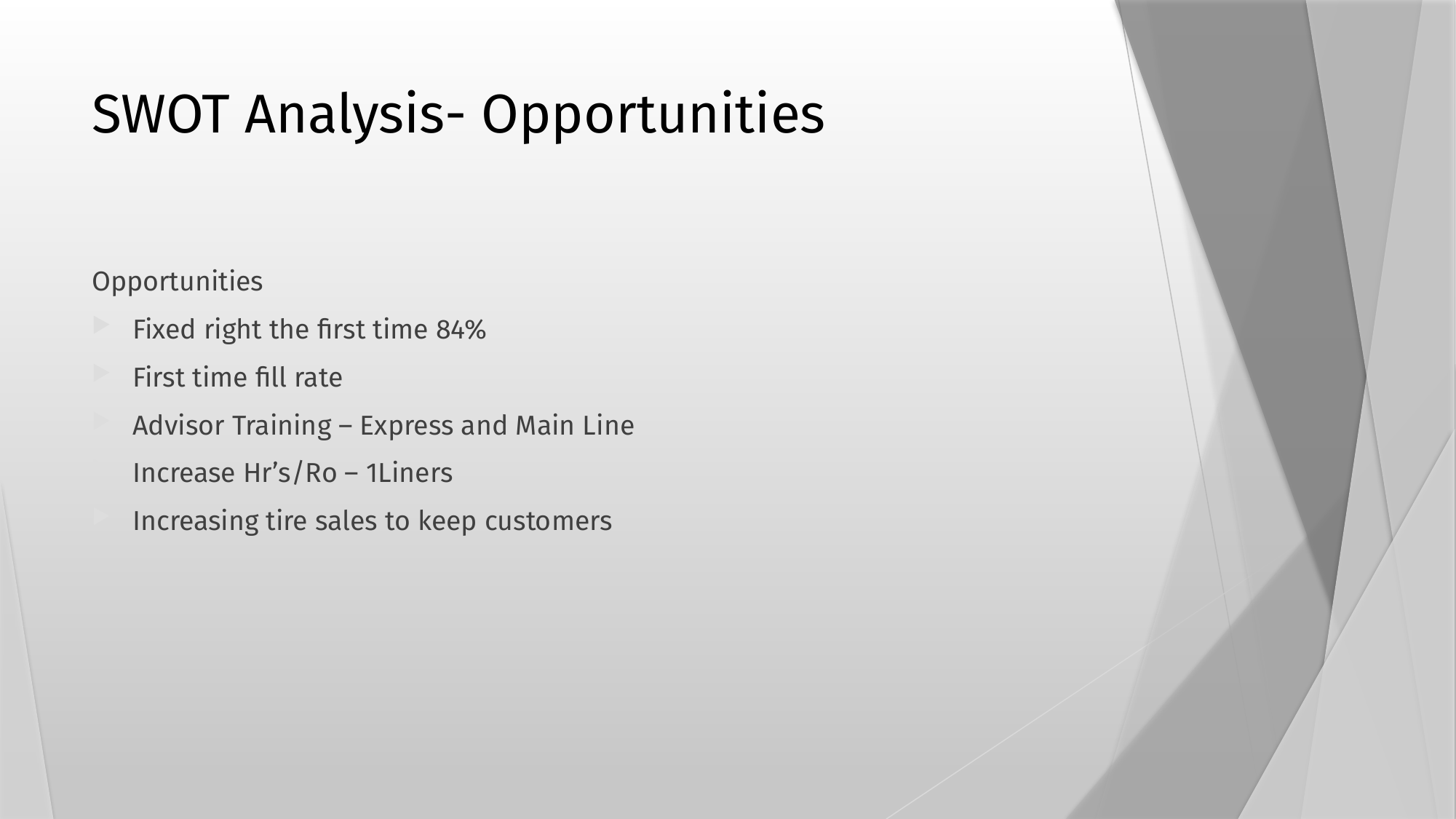

# SWOT Analysis- Opportunities
Opportunities
Fixed right the first time 84%
First time fill rate
Advisor Training – Express and Main Line
Increase Hr’s/Ro – 1Liners
Increasing tire sales to keep customers